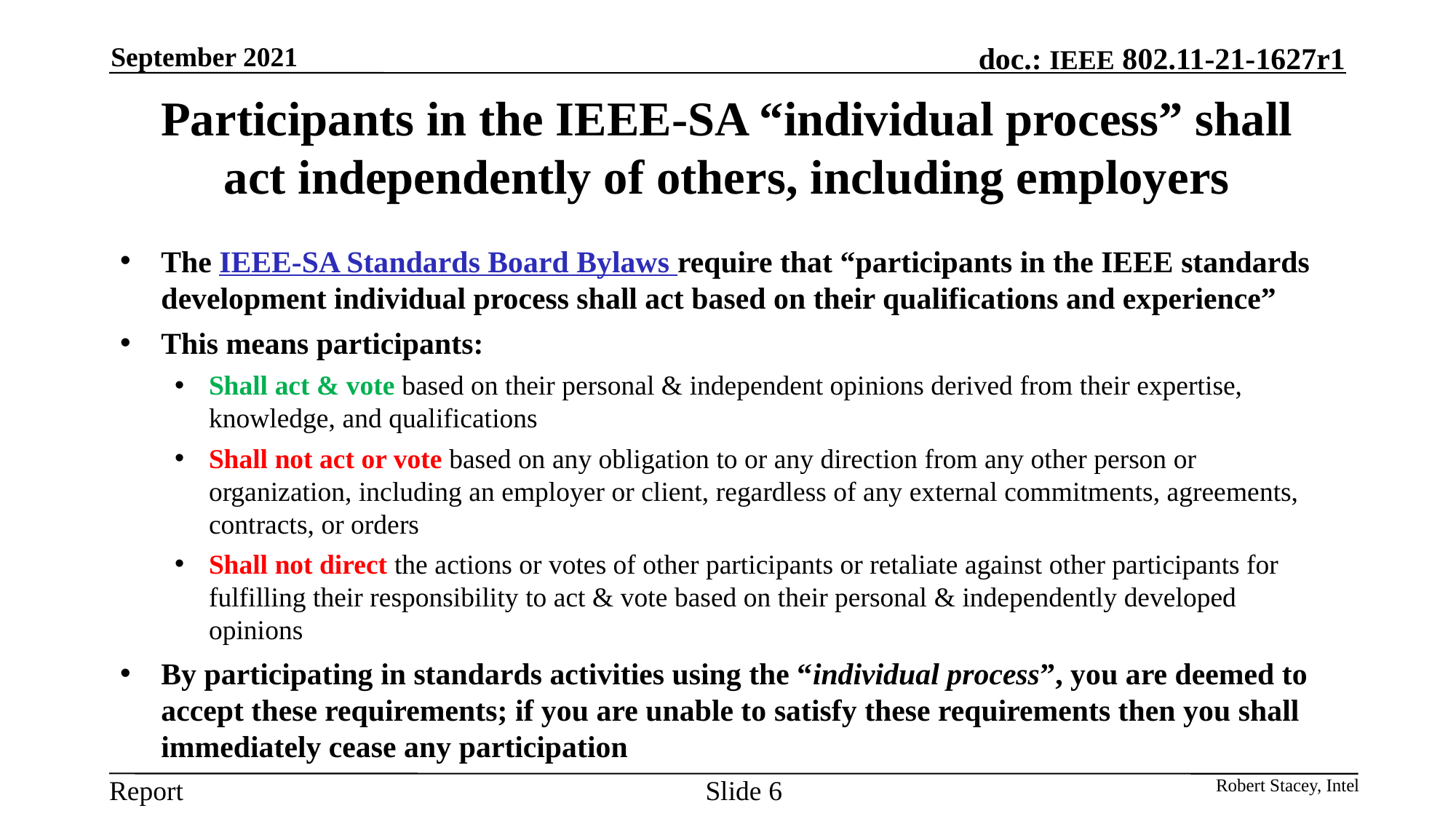

September 2021
# Participants in the IEEE-SA “individual process” shall act independently of others, including employers
The IEEE-SA Standards Board Bylaws require that “participants in the IEEE standards development individual process shall act based on their qualifications and experience”
This means participants:
Shall act & vote based on their personal & independent opinions derived from their expertise, knowledge, and qualifications
Shall not act or vote based on any obligation to or any direction from any other person or organization, including an employer or client, regardless of any external commitments, agreements, contracts, or orders
Shall not direct the actions or votes of other participants or retaliate against other participants for fulfilling their responsibility to act & vote based on their personal & independently developed opinions
By participating in standards activities using the “individual process”, you are deemed to accept these requirements; if you are unable to satisfy these requirements then you shall immediately cease any participation
Robert Stacey, Intel
Slide 6